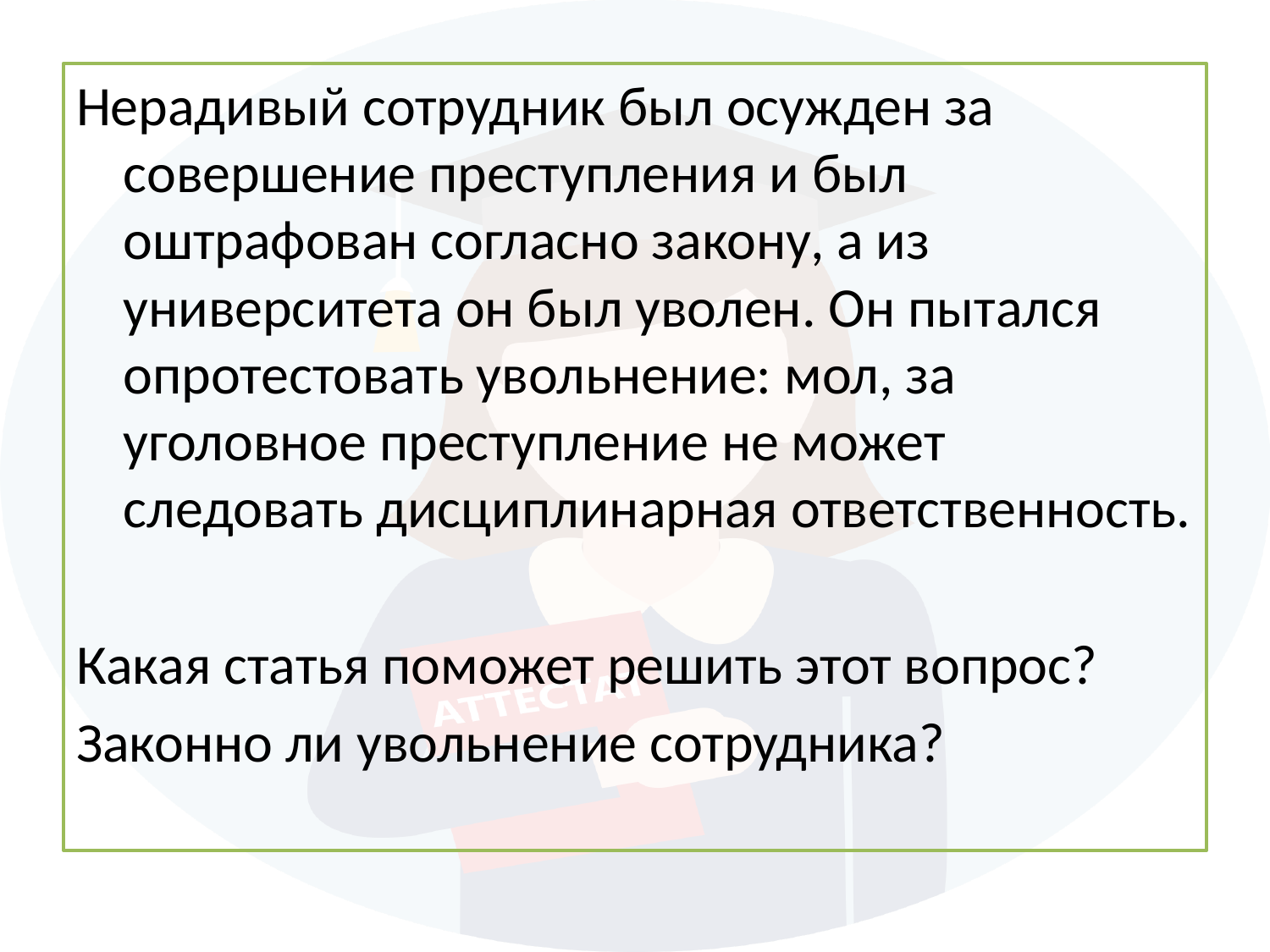

Нерадивый сотрудник был осужден за совершение преступления и был оштрафован согласно закону, а из университета он был уволен. Он пытался опротестовать увольнение: мол, за уголовное преступление не может следовать дисциплинарная ответственность.

Какая статья поможет решить этот вопрос?
Законно ли увольнение сотрудника?